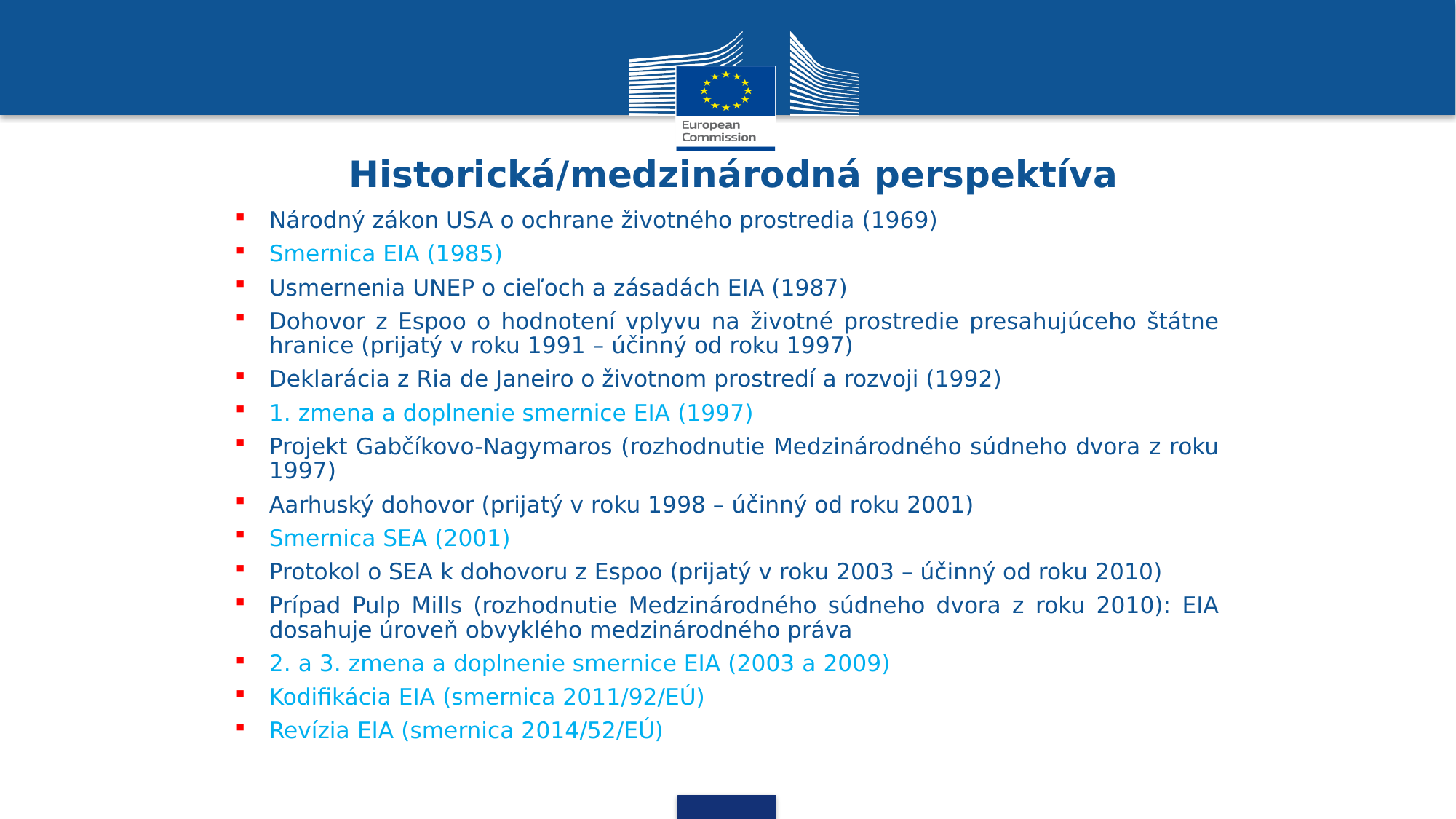

# Historická/medzinárodná perspektíva
Národný zákon USA o ochrane životného prostredia (1969)
Smernica EIA (1985)
Usmernenia UNEP o cieľoch a zásadách EIA (1987)
Dohovor z Espoo o hodnotení vplyvu na životné prostredie presahujúceho štátne hranice (prijatý v roku 1991 – účinný od roku 1997)
Deklarácia z Ria de Janeiro o životnom prostredí a rozvoji (1992)
1. zmena a doplnenie smernice EIA (1997)
Projekt Gabčíkovo-Nagymaros (rozhodnutie Medzinárodného súdneho dvora z roku 1997)
Aarhuský dohovor (prijatý v roku 1998 – účinný od roku 2001)
Smernica SEA (2001)
Protokol o SEA k dohovoru z Espoo (prijatý v roku 2003 – účinný od roku 2010)
Prípad Pulp Mills (rozhodnutie Medzinárodného súdneho dvora z roku 2010): EIA dosahuje úroveň obvyklého medzinárodného práva
2. a 3. zmena a doplnenie smernice EIA (2003 a 2009)
Kodifikácia EIA (smernica 2011/92/EÚ)
Revízia EIA (smernica 2014/52/EÚ)